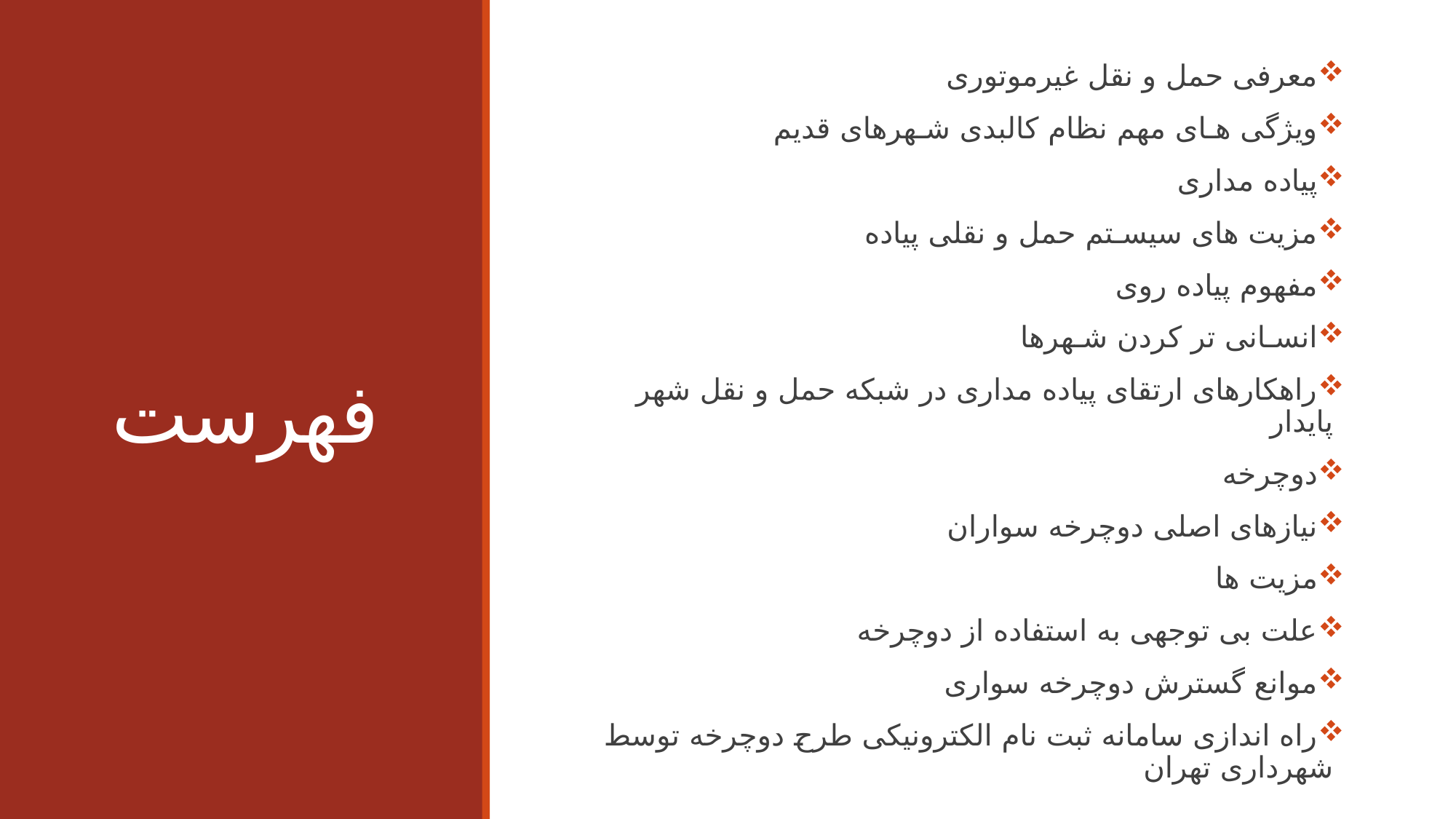

معرفی حمل و نقل غیرموتوری
ویژگی هـای مهم نظام کالبدی شـهرهای قدیم
پیاده مداری
مزیت های سیسـتم حمل و نقلی پیاده
مفهوم پیاده روی
انسـانی تر کردن شـهرها
راهکارهای ارتقای پیاده مداری در شبکه حمل و نقل شهر پایدار
دوچرخه
نیازهای اصلی دوچرخه سواران
مزیت ها
علت بی توجهی به استفاده از دوچرخه
موانع گسترش دوچرخه سواری
راه اندازی سامانه ثبت نام الکترونیکی طرح دوچرخه توسط شهرداری تهران
# فهرست